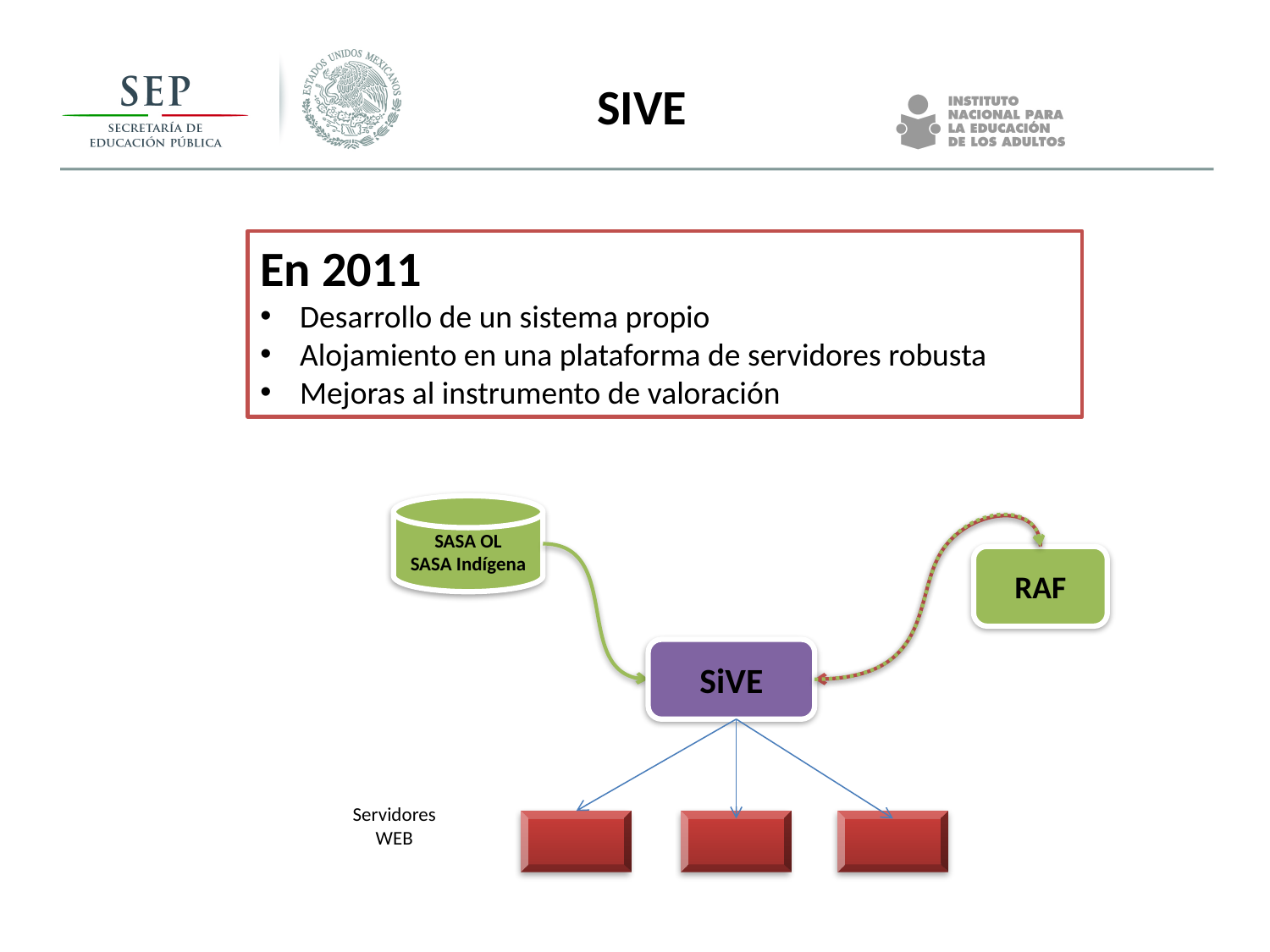

SIVE
En 2011
Desarrollo de un sistema propio
Alojamiento en una plataforma de servidores robusta
Mejoras al instrumento de valoración
SASA OL
SASA Indígena
RAF
SiVE
Servidores WEB